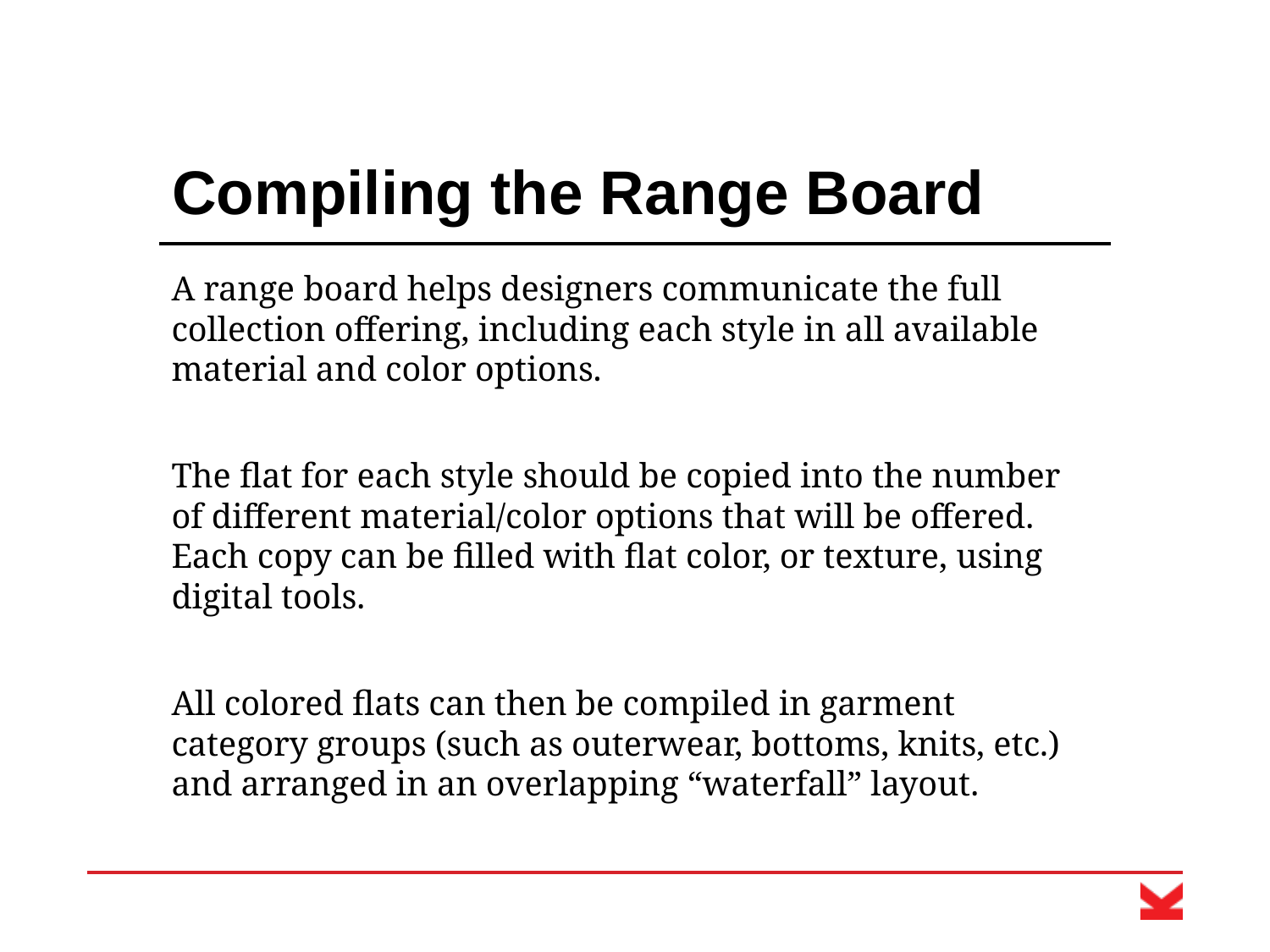

# Compiling the Range Board
A range board helps designers communicate the full collection offering, including each style in all available material and color options.

The flat for each style should be copied into the number of different material/color options that will be offered. Each copy can be filled with flat color, or texture, using digital tools.

All colored flats can then be compiled in garment category groups (such as outerwear, bottoms, knits, etc.) and arranged in an overlapping “waterfall” layout.